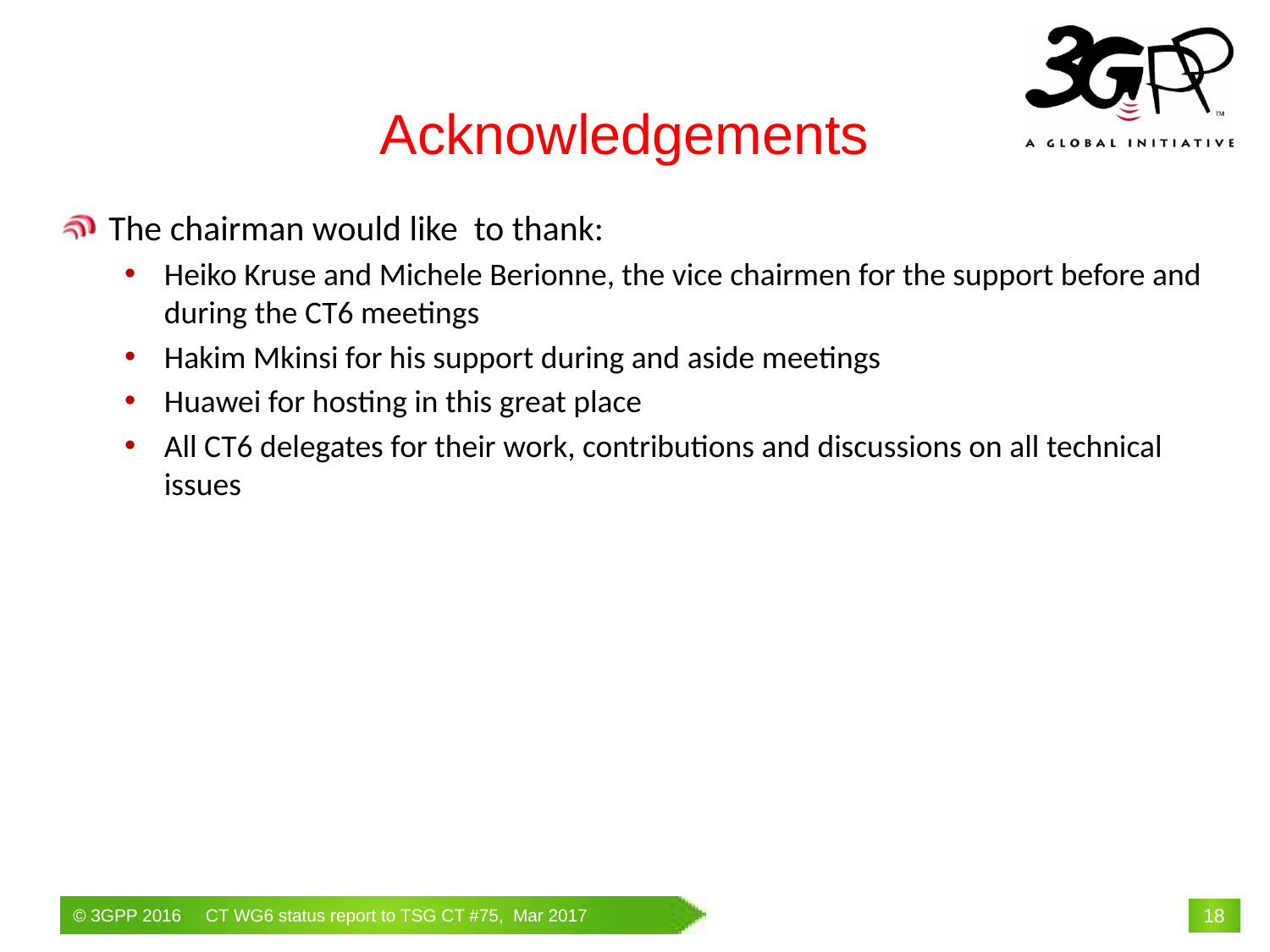

Acknowledgements
The chairman would like  to thank:
Heiko Kruse and Michele Berionne, the vice chairmen for the support before and during the CT6 meetings
Hakim Mkinsi for his support during and aside meetings
Huawei for hosting in this great place
All CT6 delegates for their work, contributions and discussions on all technical issues